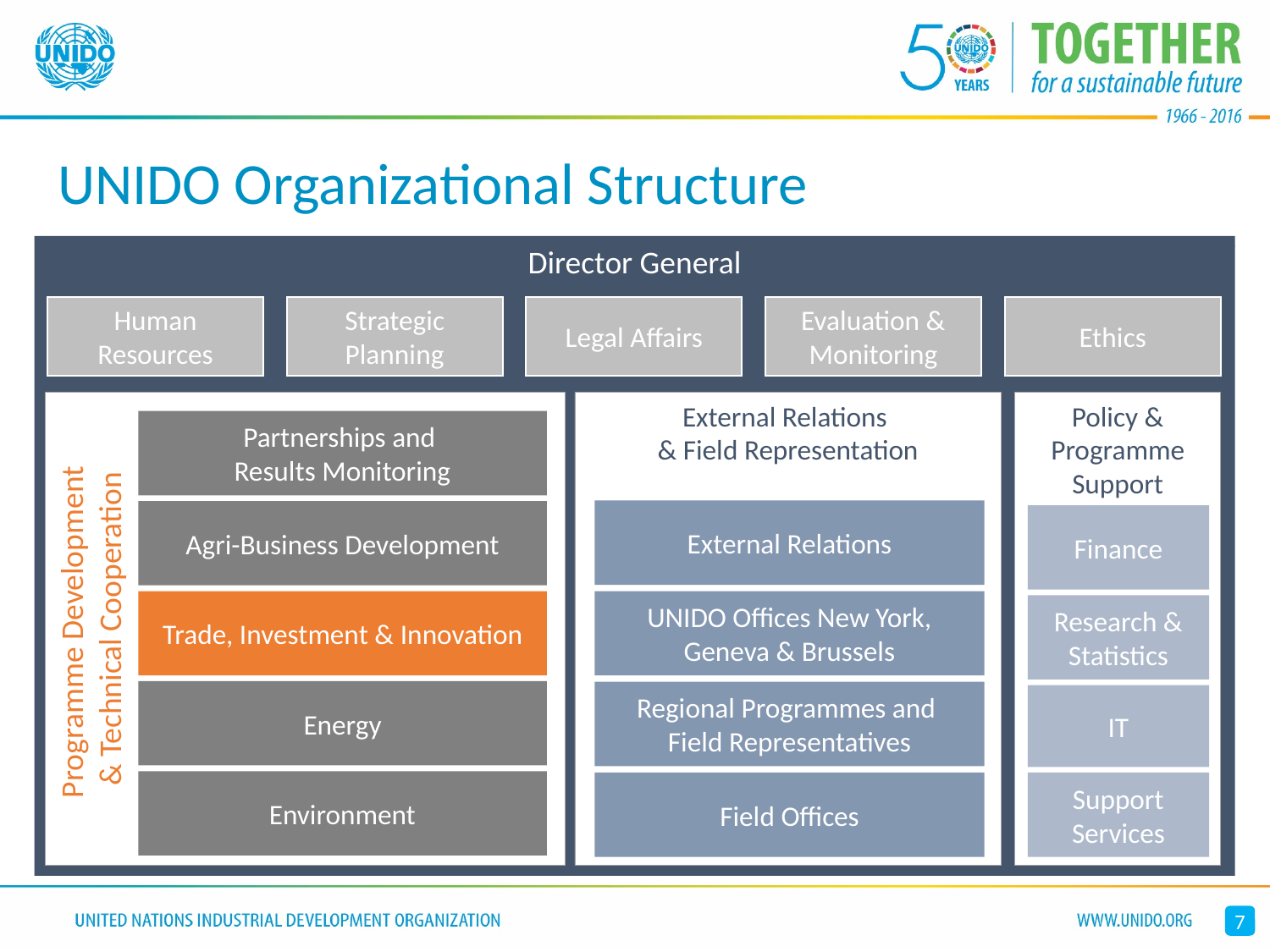

# UNIDO Organizational Structure
Director General
Human Resources
Strategic Planning
Legal Affairs
Evaluation & Monitoring
Ethics
Programme Development
& Technical Cooperation
External Relations
& Field Representation
Policy &
Programme
Support
Partnerships and
Results Monitoring
Agri-Business Development
Trade, Investment & Innovation
Energy
Environment
External Relations
UNIDO Offices New York, Geneva & Brussels
Regional Programmes and
Field Representatives
Field Offices
Finance
Research & Statistics
IT
Support Services